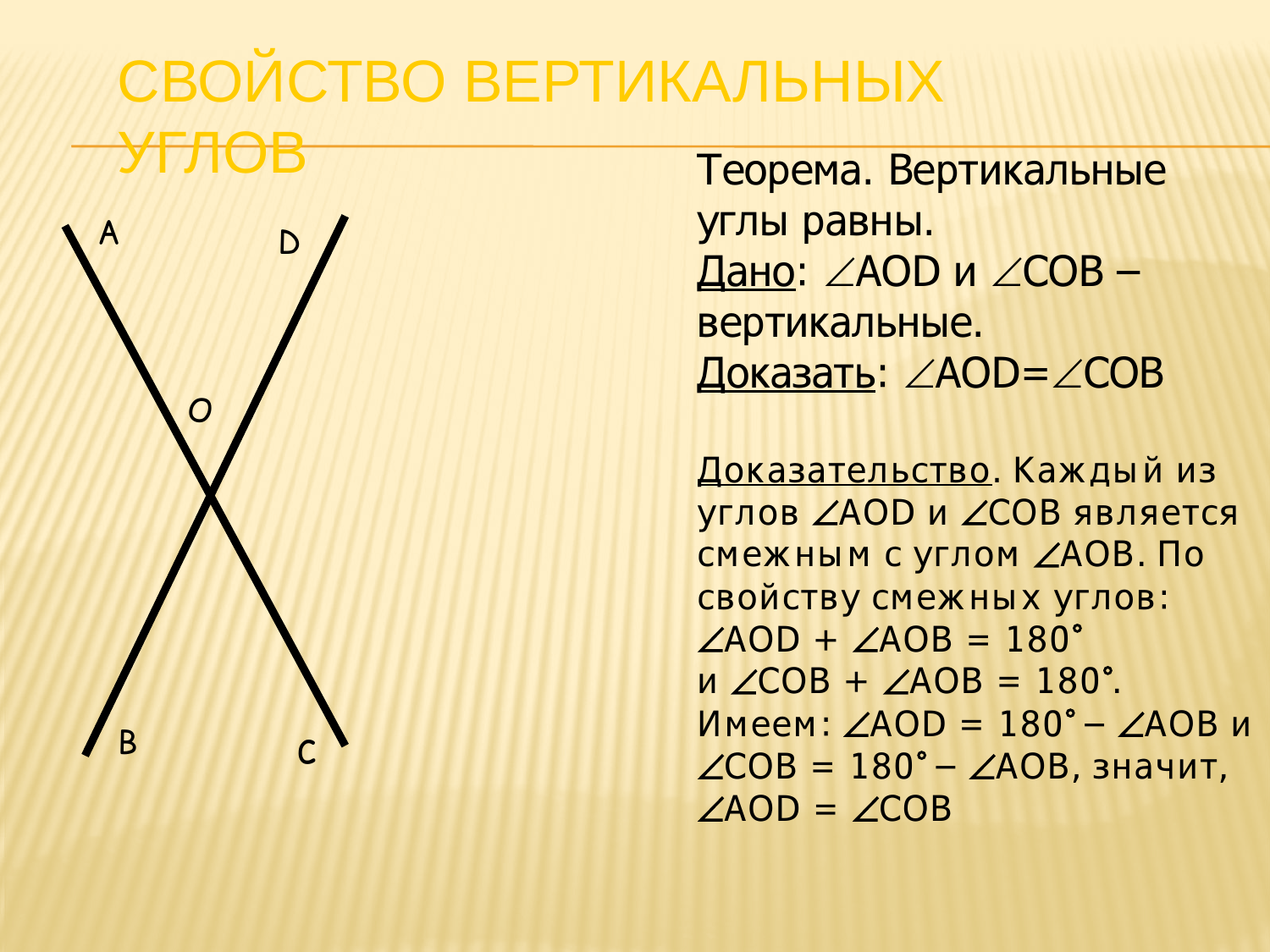

# Свойство вертикальных углов
Теорема. Вертикальные углы равны.
Дано: ∠AOD и ∠COB – вертикальные.
Доказать: ∠AOD=∠COB

Доказательство. Каждый из углов ∠AOD и ∠COB является  смежным с углом ∠AOB. По свойству смежных углов: ∠AOD + ∠AOB = 180°
и ∠COВ + ∠AOB = 180°. Имеем: ∠AOD = 180° – ∠AOB и ∠COB = 180° – ∠AOB, значит, ∠AOD = ∠COB

A

D

O
B
C